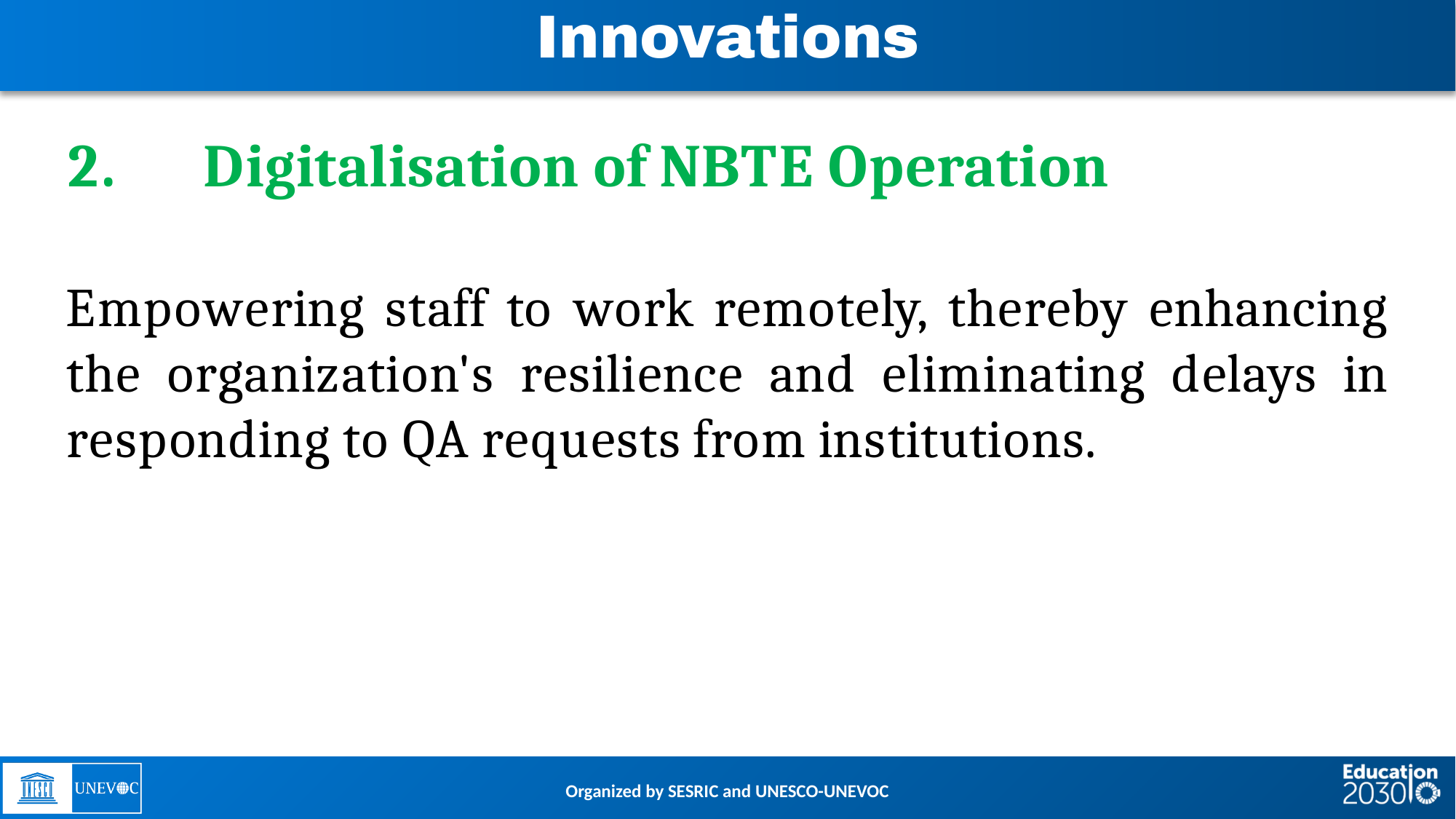

# Innovations
Digitalisation of NBTE Operation

Empowering staff to work remotely, thereby enhancing the organization's resilience and eliminating delays in responding to QA requests from institutions.